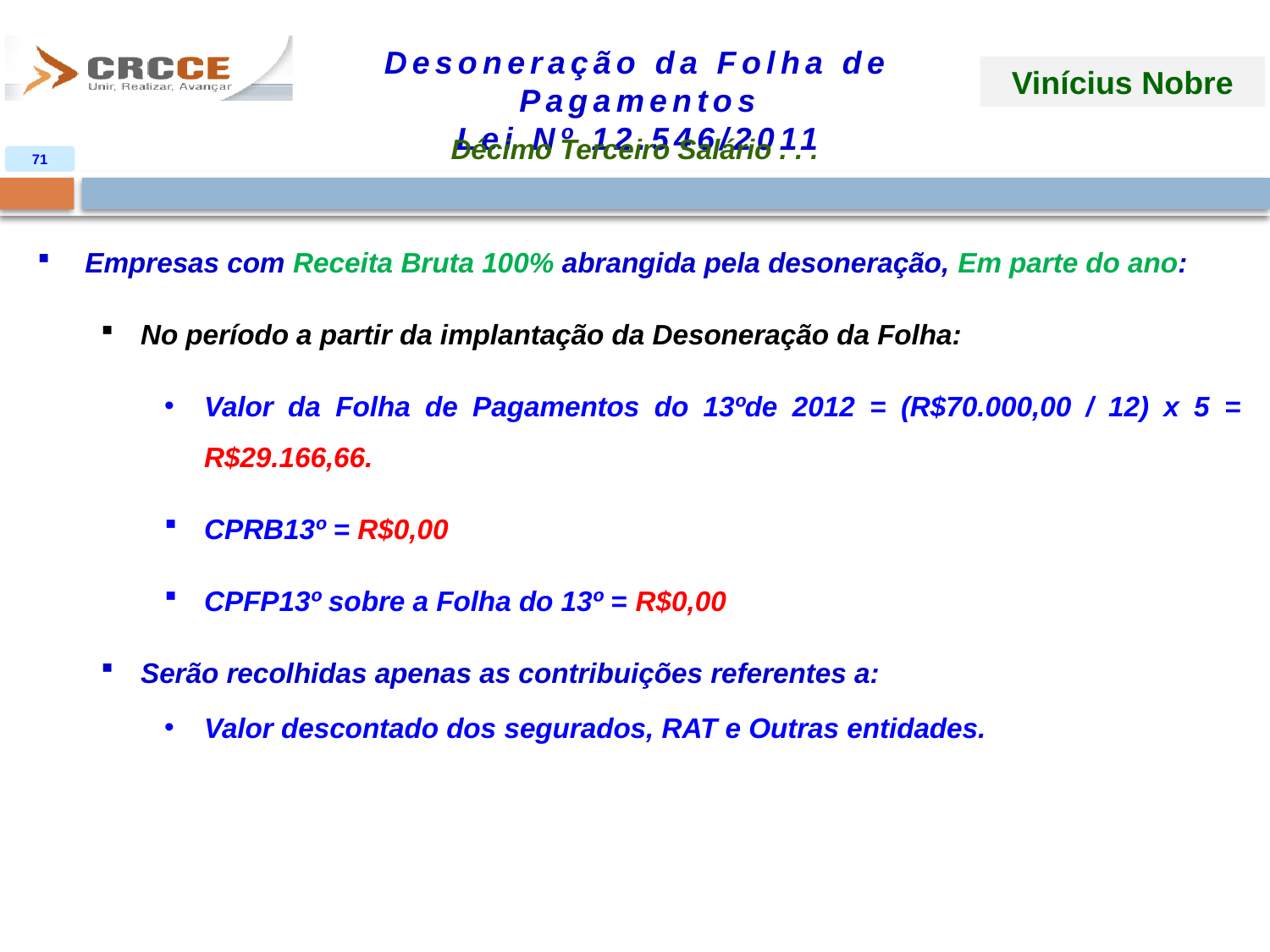

Décimo Terceiro Salário . . .
71
Empresas com Receita Bruta 100% abrangida pela desoneração, Em parte do ano:
No período a partir da implantação da Desoneração da Folha:
Valor da Folha de Pagamentos do 13ºde 2012 = (R$70.000,00 / 12) x 5 = R$29.166,66.
CPRB13º = R$0,00
CPFP13º sobre a Folha do 13º = R$0,00
Serão recolhidas apenas as contribuições referentes a:
Valor descontado dos segurados, RAT e Outras entidades.